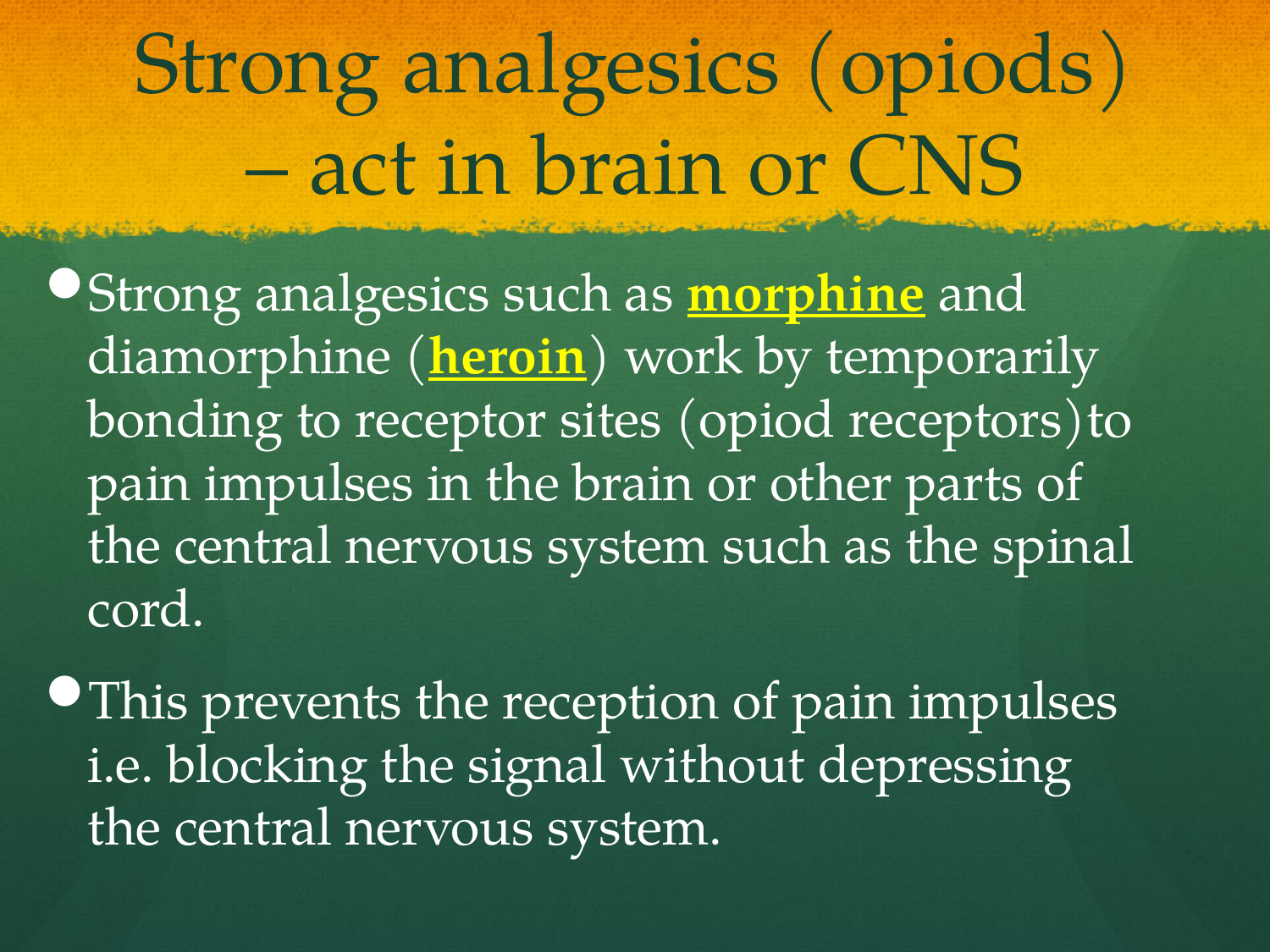

# Strong analgesics (opiods) – act in brain or CNS
Strong analgesics such as morphine and diamorphine (heroin) work by temporarily bonding to receptor sites (opiod receptors)to pain impulses in the brain or other parts of the central nervous system such as the spinal cord.
This prevents the reception of pain impulses i.e. blocking the signal without depressing the central nervous system.